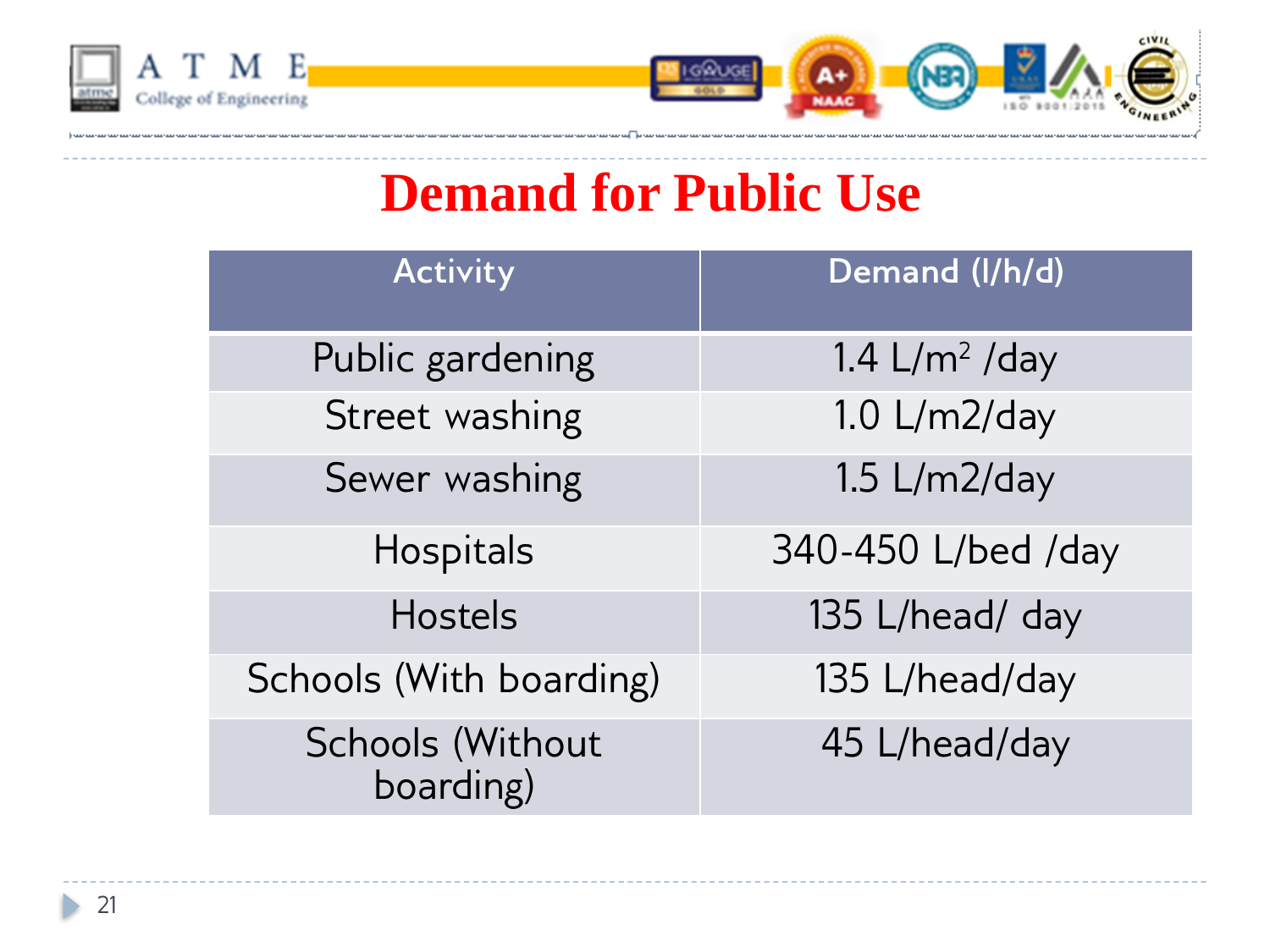

# Demand for Public Use
| Activity | Demand (l/h/d) |
| --- | --- |
| Public gardening | 1.4 L/m2 /day |
| Street washing | 1.0 L/m2/day |
| Sewer washing | 1.5 L/m2/day |
| Hospitals | 340-450 L/bed /day |
| Hostels | 135 L/head/ day |
| Schools (With boarding) | 135 L/head/day |
| Schools (Without boarding) | 45 L/head/day |
21